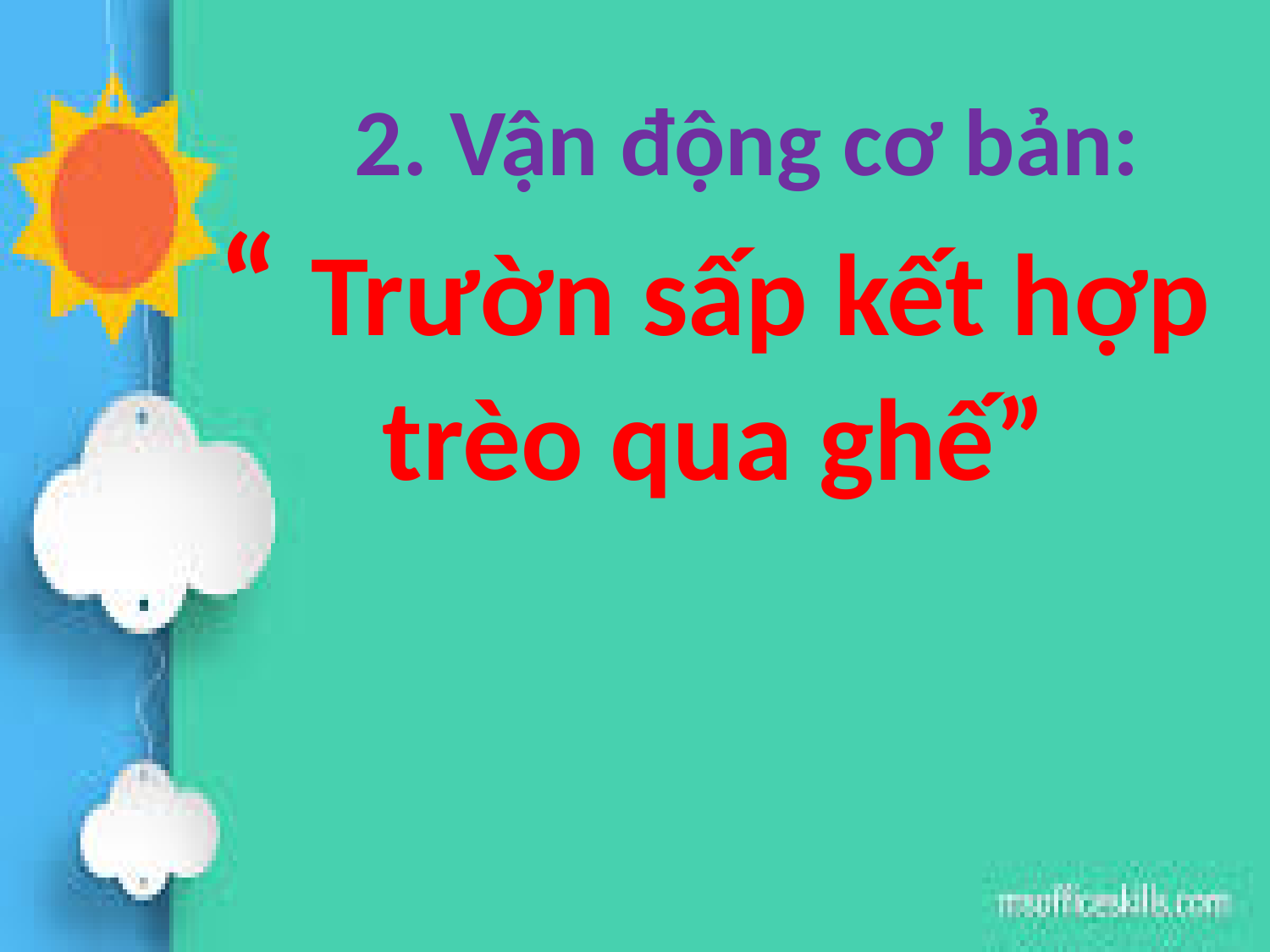

2. Vận động cơ bản:
“ Trườn sấp kết hợp trèo qua ghế”